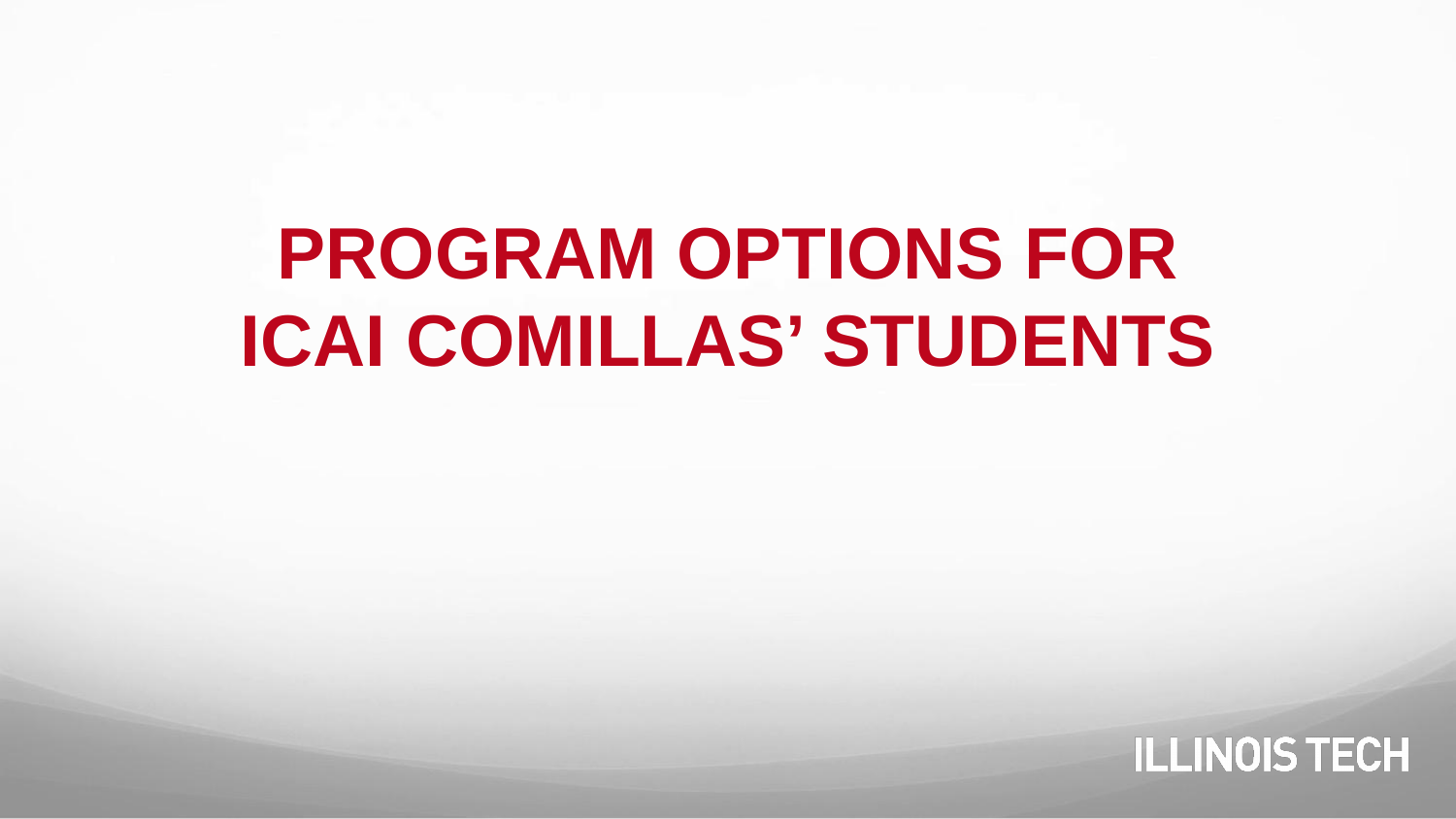

# PROGRAM OPTIONS FOR ICAI COMILLAS’ STUDENTS